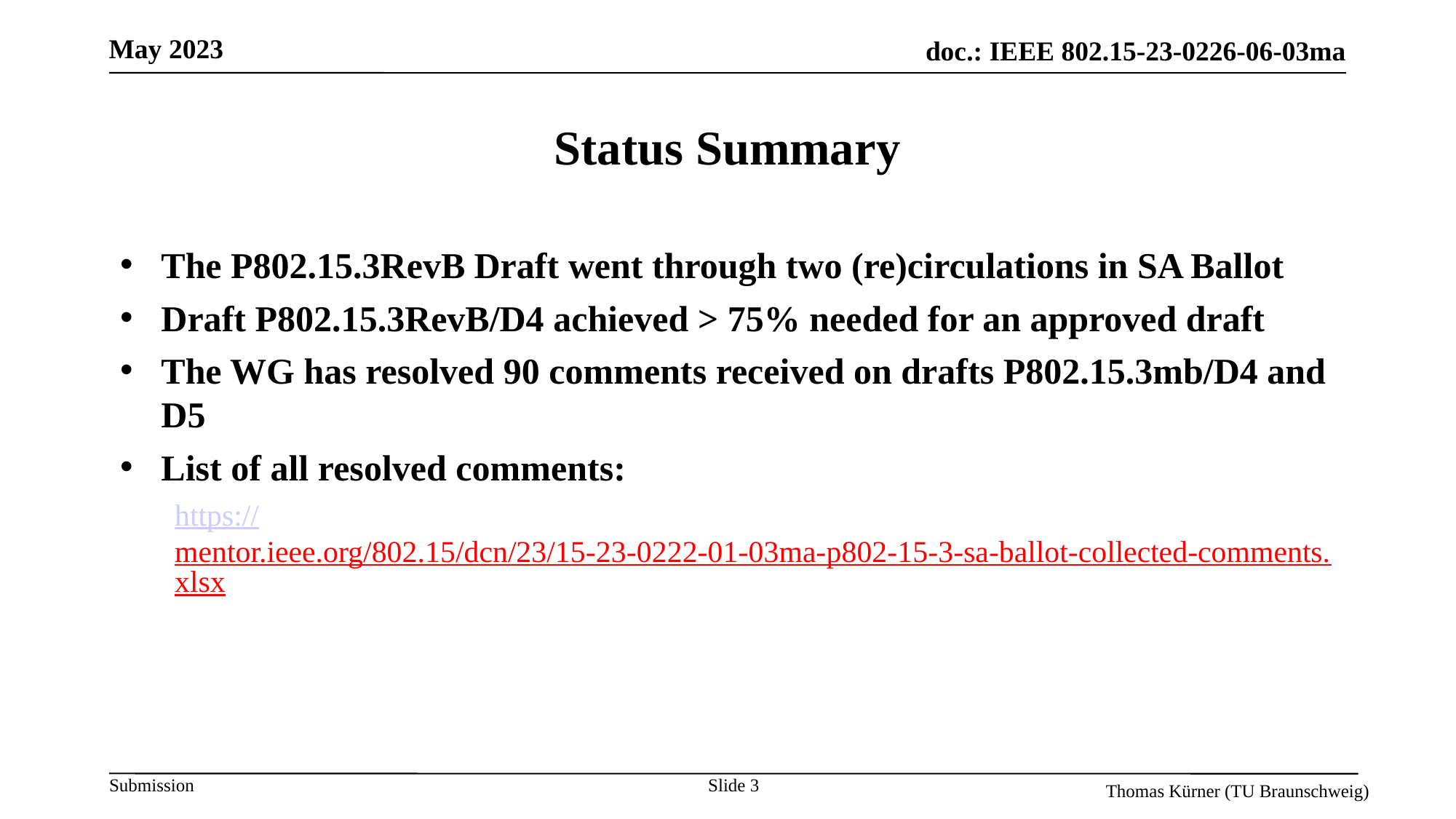

# Status Summary
The P802.15.3RevB Draft went through two (re)circulations in SA Ballot
Draft P802.15.3RevB/D4 achieved > 75% needed for an approved draft
The WG has resolved 90 comments received on drafts P802.15.3mb/D4 and D5
List of all resolved comments:
https://mentor.ieee.org/802.15/dcn/23/15-23-0222-01-03ma-p802-15-3-sa-ballot-collected-comments.xlsx
Slide 3